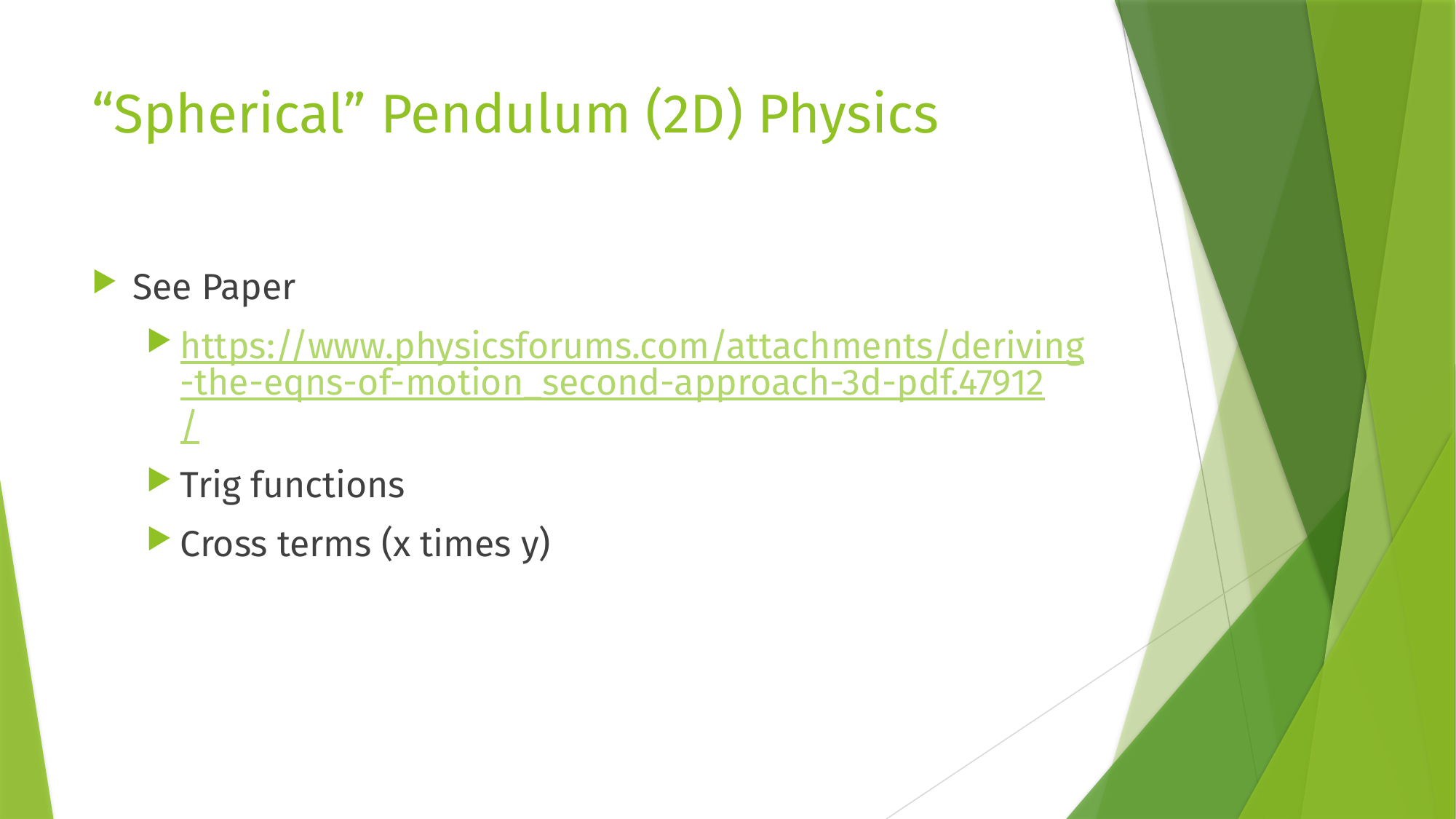

# “Spherical” Pendulum (2D) Physics
See Paper
https://www.physicsforums.com/attachments/deriving-the-eqns-of-motion_second-approach-3d-pdf.47912/
Trig functions
Cross terms (x times y)